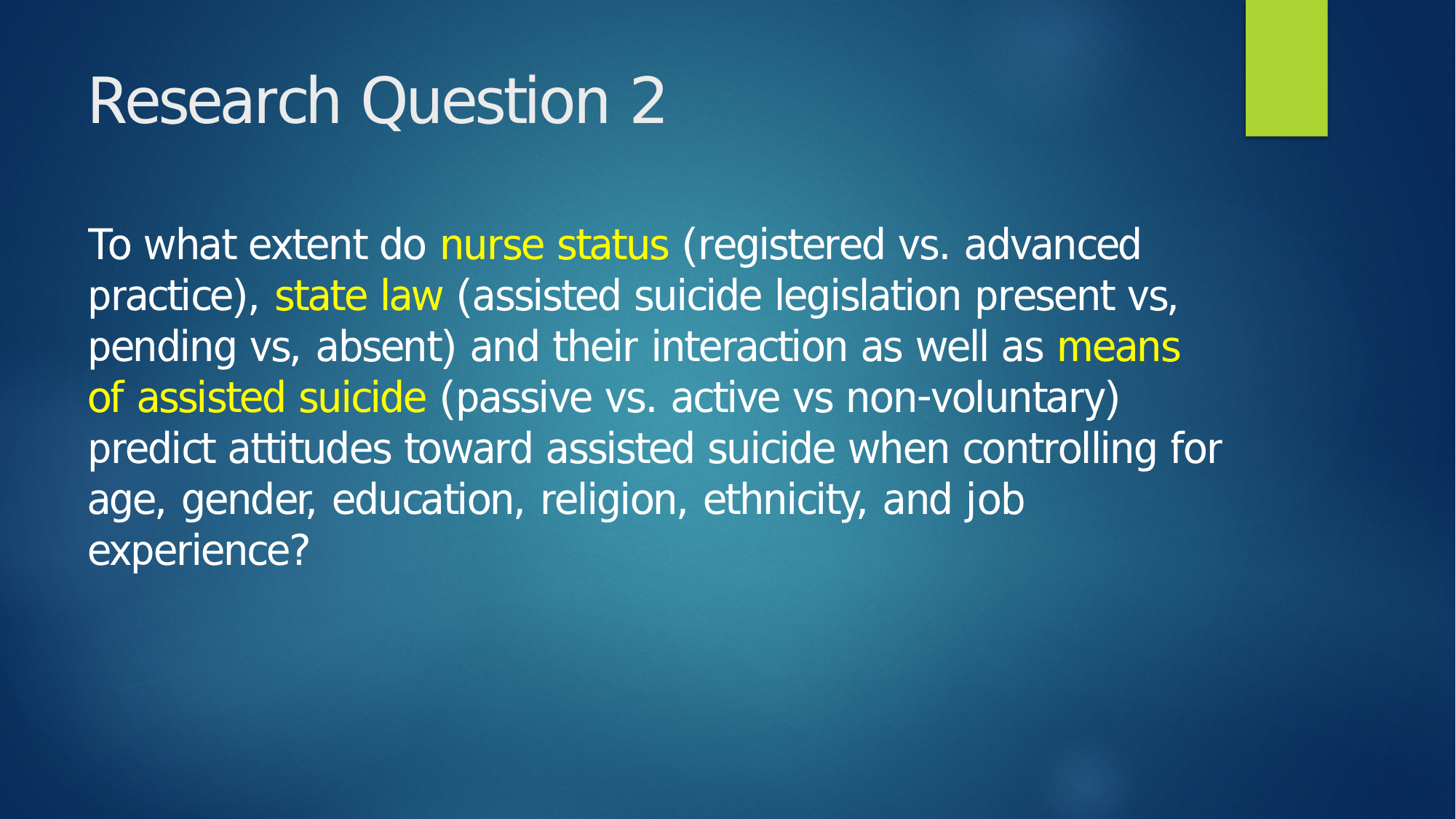

# Research Question 2
To what extent do nurse status (registered vs. advanced practice), state law (assisted suicide legislation present vs, pending vs, absent) and their interaction as well as means of assisted suicide (passive vs. active vs non-voluntary) predict attitudes toward assisted suicide when controlling for age, gender, education, religion, ethnicity, and job experience?